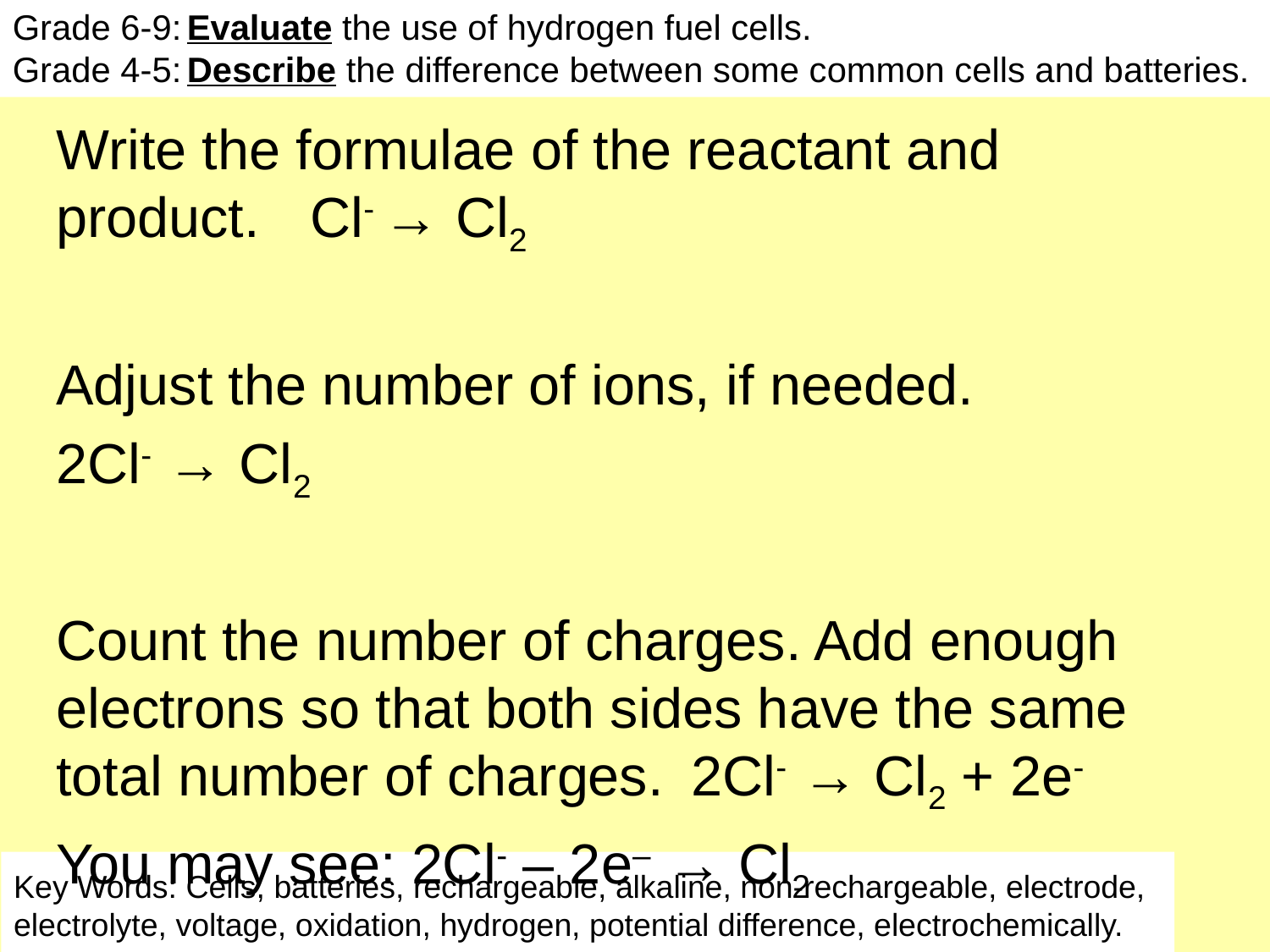

Aspire: Evaluate the use of hydrogen fuel cells.
Challenge: Describe some common cells and batteries.
Grade 6-9: Evaluate the use of hydrogen fuel cells.
Grade 4-5: Describe the difference between some common cells and batteries.
Write the formulae of the reactant and product.	Cl- → Cl2

Adjust the number of ions, if needed.
2Cl- → Cl2

Count the number of charges. Add enough electrons so that both sides have the same total number of charges.	2Cl- → Cl2 + 2e-
You may see: 2Cl- – 2e– → Cl2

Key Words: Cells, batteries, rechargeable, alkaline, non-rechargeable, electrode,
electrolyte, voltage, oxidation, hydrogen, potential difference, electrochemically.